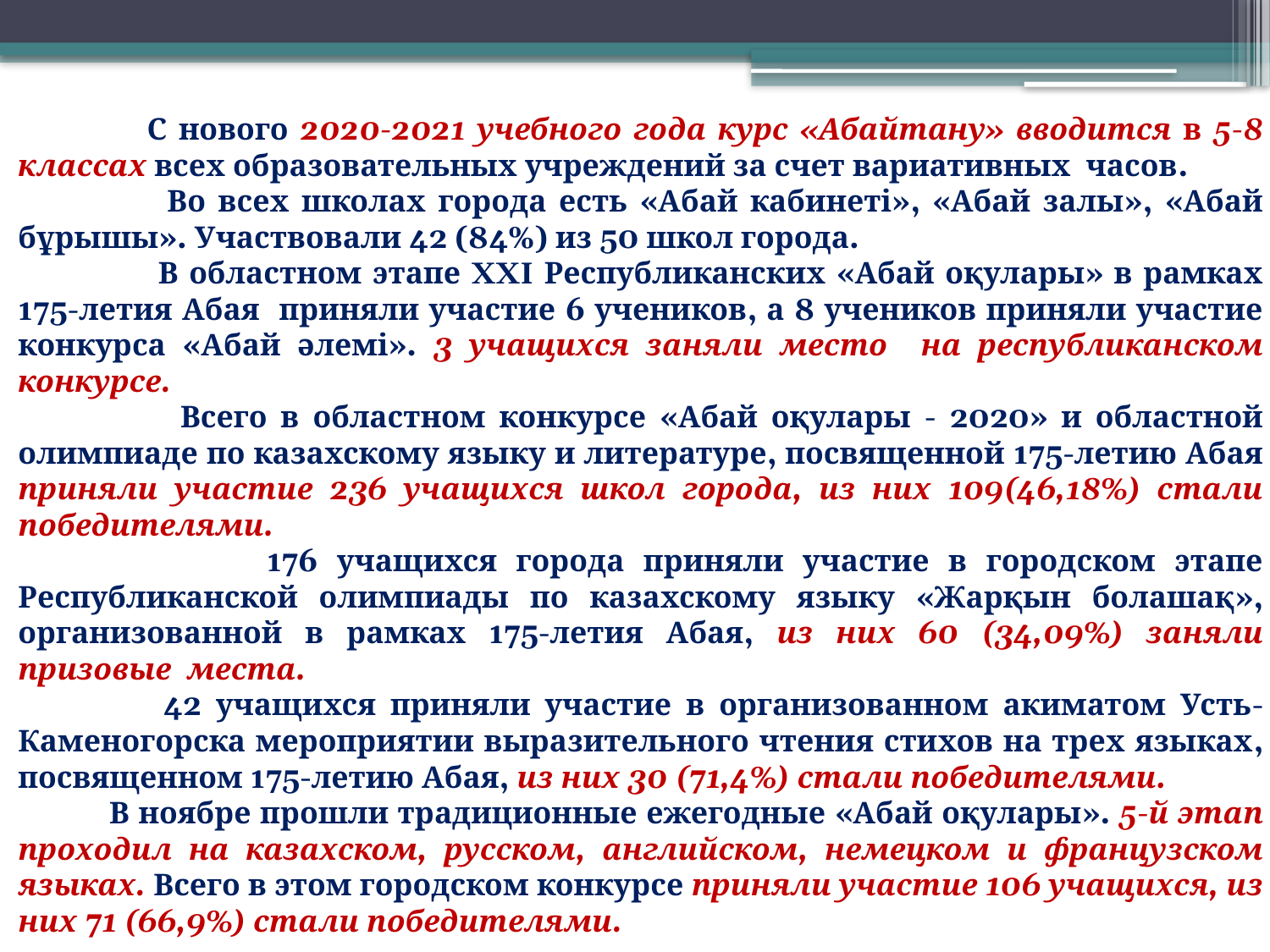

С нового 2020-2021 учебного года курс «Абайтану» вводится в 5-8 классах всех образовательных учреждений за счет вариативных  часов.
            Во всех школах города есть «Абай кабинеті», «Абай залы», «Абай бұрышы». Участвовали 42 (84%) из 50 школ города.
             В областном этапе XXI Республиканских «Абай оқулары» в рамках 175-летия Абая  приняли участие 6 учеников, а 8 учеников приняли участие конкурса «Абай әлемі». 3 учащихся заняли место  на республиканском конкурсе.
            Всего в областном конкурсе «Абай оқулары - 2020» и областной олимпиаде по казахскому языку и литературе, посвященной 175-летию Абая приняли участие 236 учащихся школ города, из них 109(46,18%) стали победителями.
             176 учащихся города приняли участие в городском этапе Республиканской олимпиады по казахскому языку «Жарқын болашақ», организованной в рамках 175-летия Абая, из них 60 (34,09%) заняли призовые  места.
          42 учащихся приняли участие в организованном акиматом Усть-Каменогорска мероприятии выразительного чтения стихов на трех языках, посвященном 175-летию Абая, из них 30 (71,4%) стали победителями.
          В ноябре прошли традиционные ежегодные «Абай оқулары». 5-й этап проходил на казахском, русском, английском, немецком и французском языках. Всего в этом городском конкурсе приняли участие 106 учащихся, из них 71 (66,9%) стали победителями.